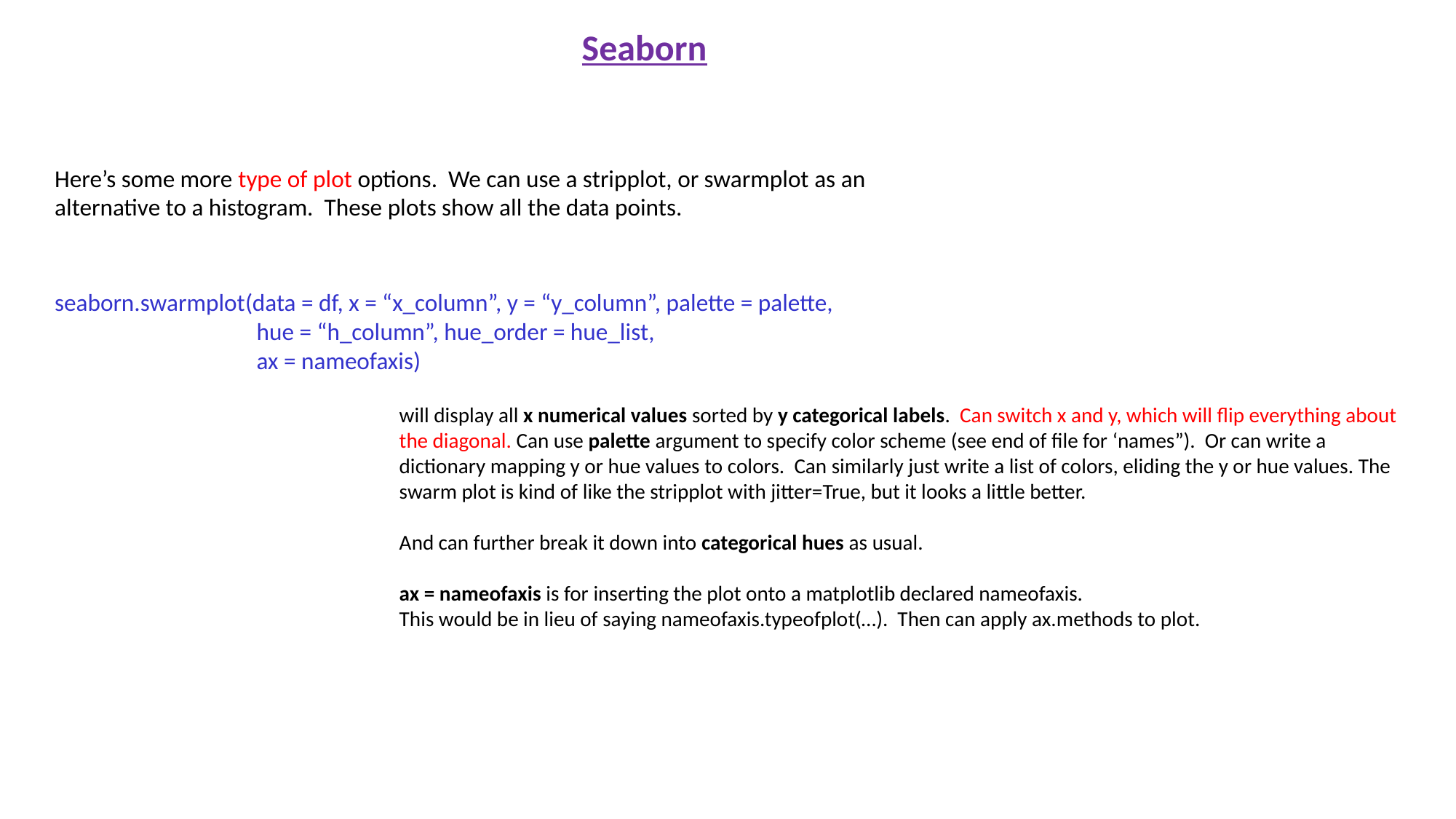

Seaborn
Here’s some more type of plot options.  We can use a stripplot, or swarmplot as an alternative to a histogram.  These plots show all the data points.
seaborn.swarmplot(data = df, x = “x_column”, y = “y_column”, palette = palette,
  	                 hue = “h_column”, hue_order = hue_list,
	                 ax = nameofaxis)
will display all x numerical values sorted by y categorical labels.  Can switch x and y, which will flip everything about the diagonal. Can use palette argument to specify color scheme (see end of file for ‘names”).  Or can write a dictionary mapping y or hue values to colors.  Can similarly just write a list of colors, eliding the y or hue values. The swarm plot is kind of like the stripplot with jitter=True, but it looks a little better.

And can further break it down into categorical hues as usual.

ax = nameofaxis is for inserting the plot onto a matplotlib declared nameofaxis.
This would be in lieu of saying nameofaxis.typeofplot(…).  Then can apply ax.methods to plot.